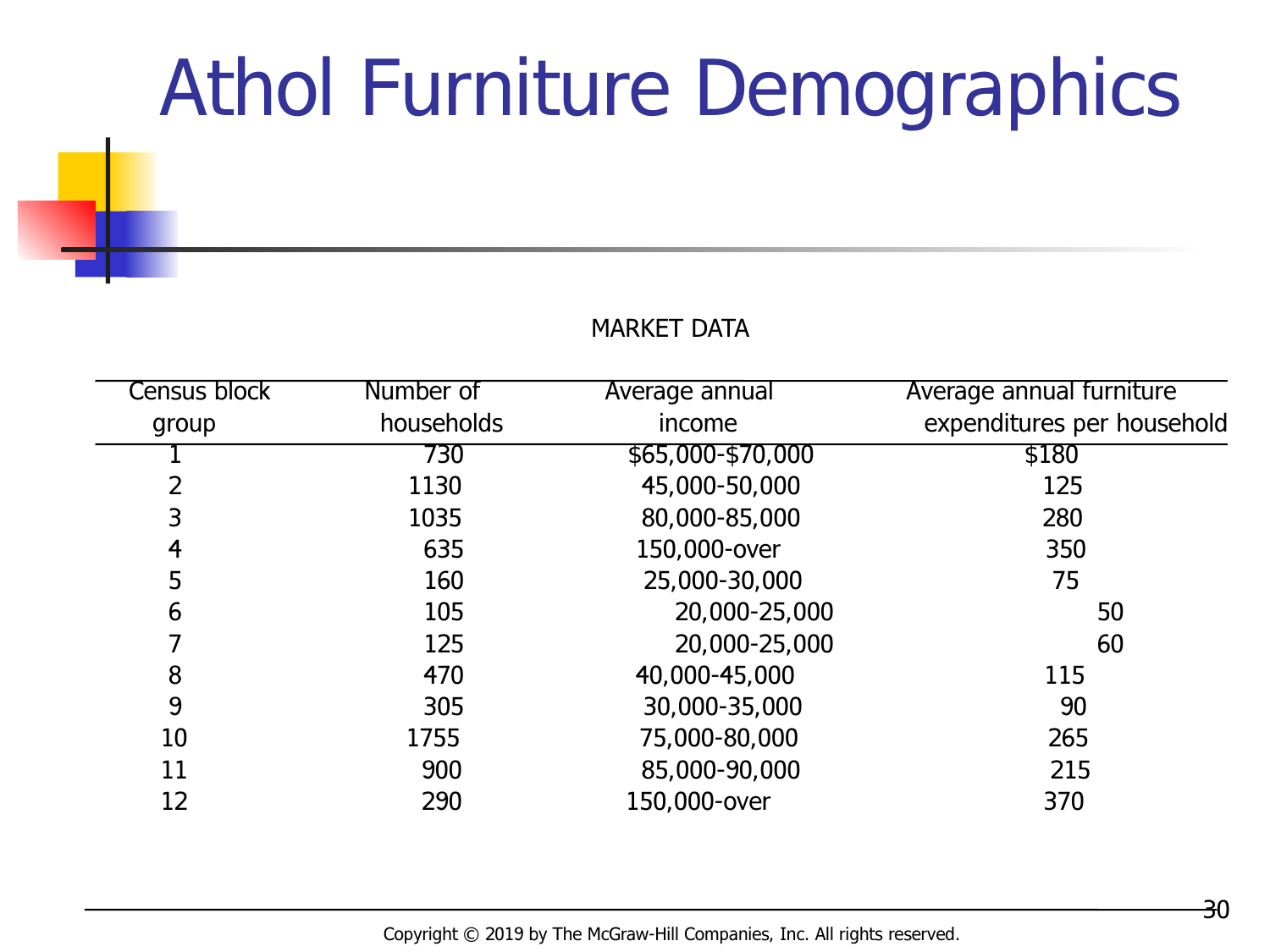

# Athol Furniture Demographics

                                                           MARKET DATA

Census block            Number of                Average annual                 Average annual furniture
   group                     households                    income                        expenditures per household
     1                               730                     $65,000-$70,000                           $180
     2                             1130                       45,000-50,000                               125
     3                             1035                       80,000-85,000                               280
     4                               635                      150,000-over                                  350
     5                               160                       25,000-30,000                                75
     6                               105 	               20,000-25,000 		    50
     7                               125	               20,000-25,000 		    60
     8                               470                      40,000-45,000                                115
     9                               305                       30,000-35,000                                 90
    10                            1755                       75,000-80,000                                265
    11                              900                       85,000-90,000                                215
    12                              290                     150,000-over                                   370

30
Copyright © 2019 by The McGraw-Hill Companies, Inc. All rights reserved.